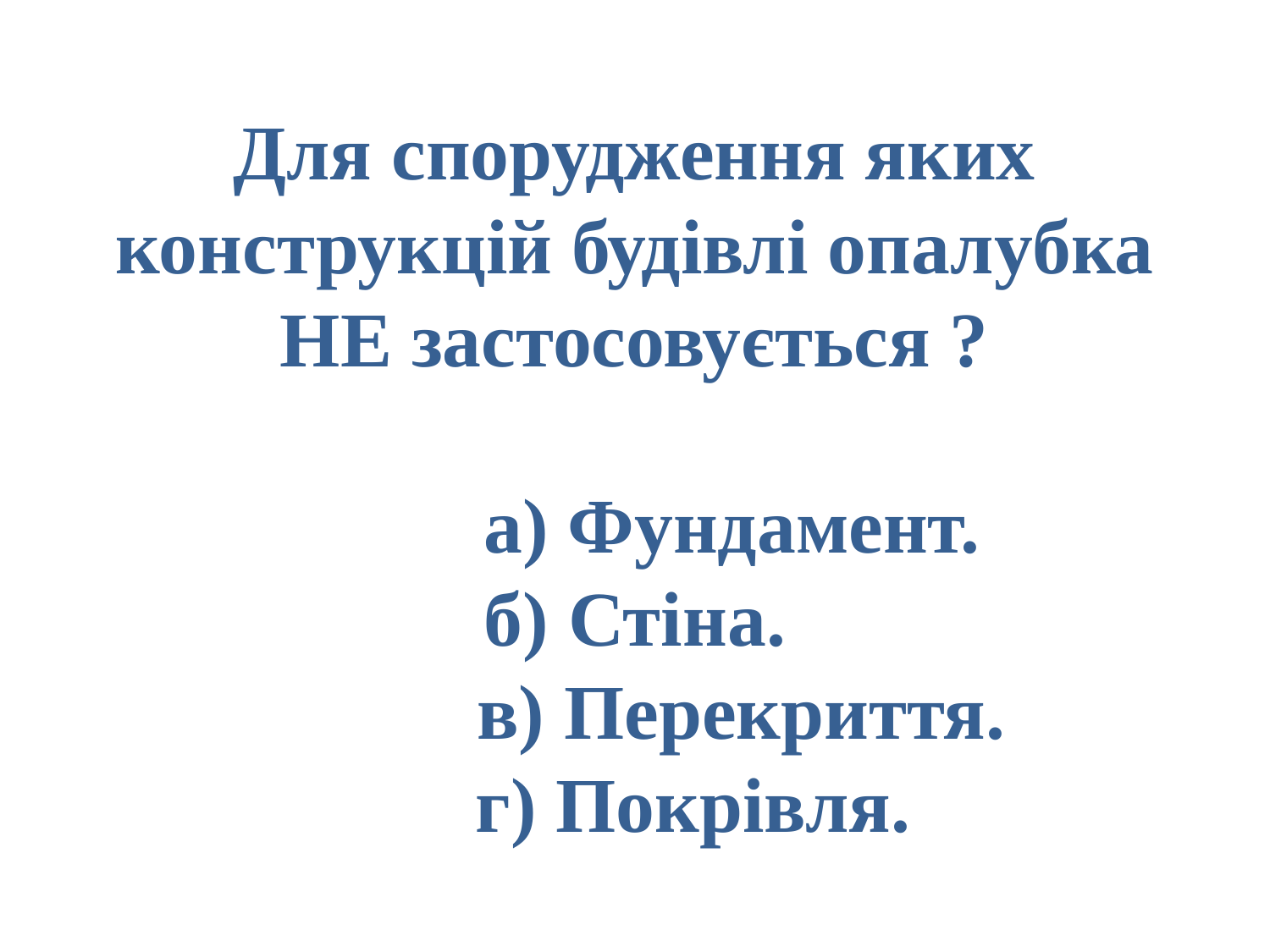

# Для спорудження яких конструкцій будівлі опалубка НЕ застосовується ? а) Фундамент. б) Стіна. в) Перекриття. г) Покрівля.